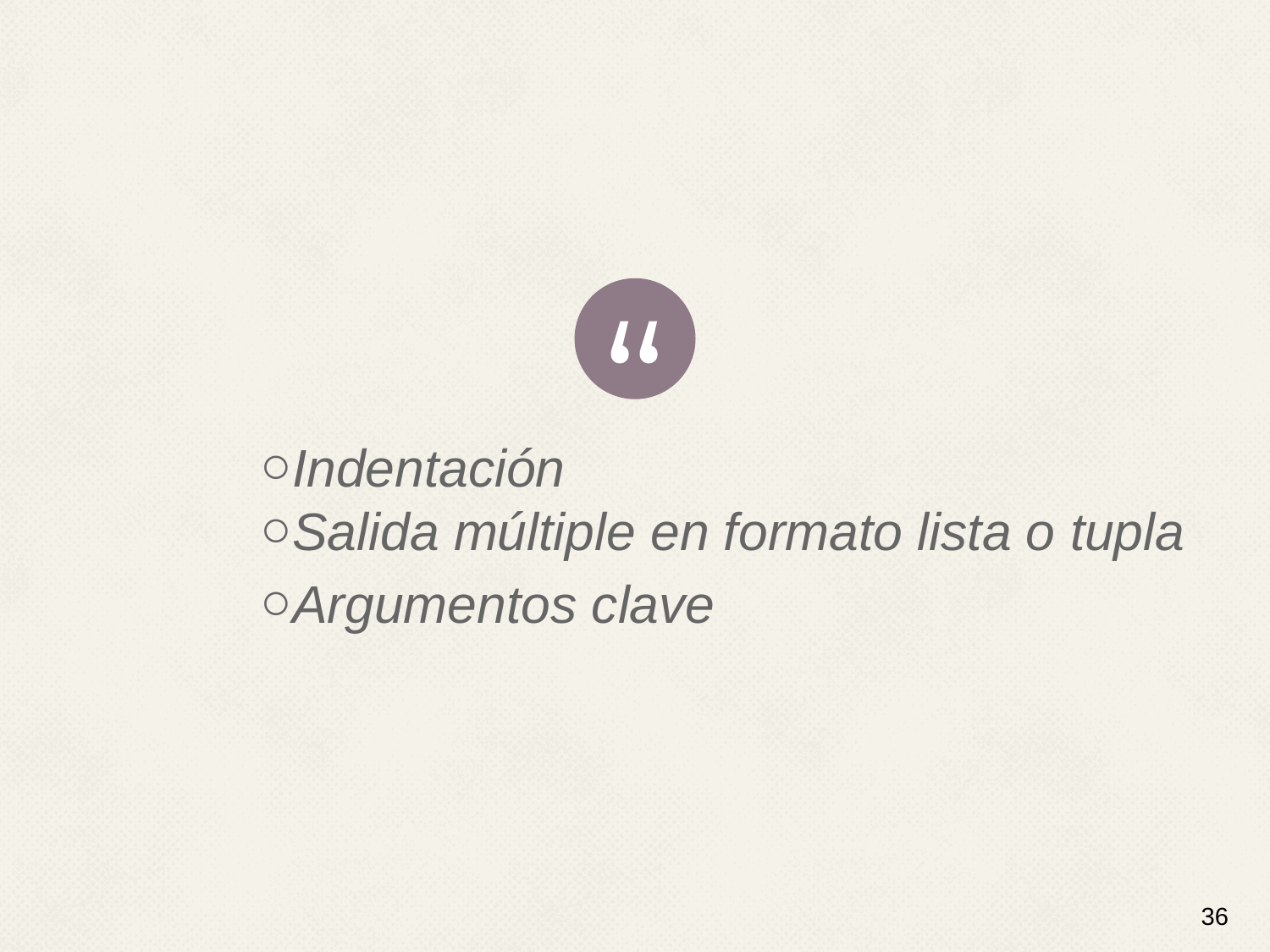

Indentación
Salida múltiple en formato lista o tupla
Argumentos clave
36